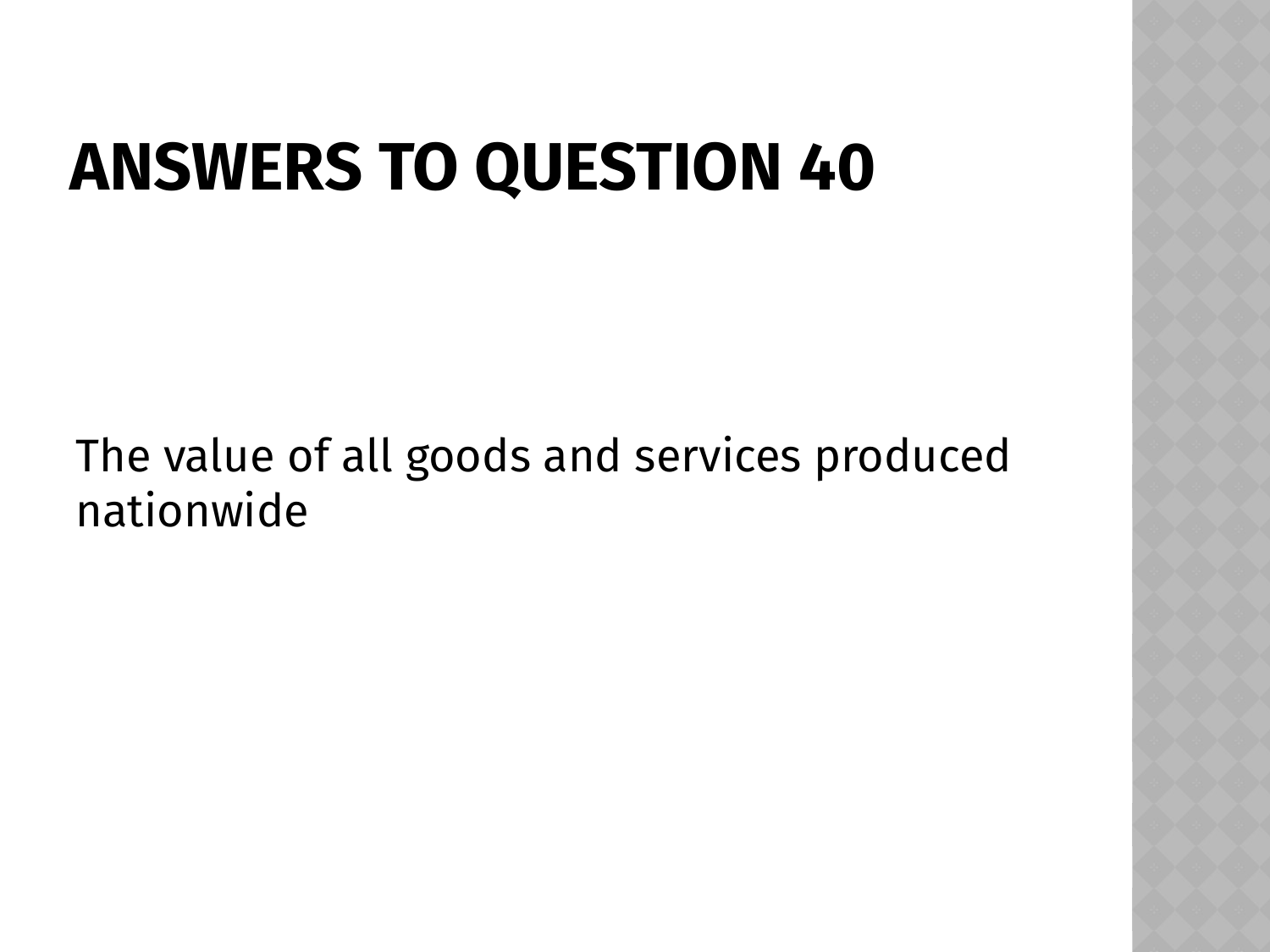

# Answers to Question 40

The value of all goods and services produced nationwide